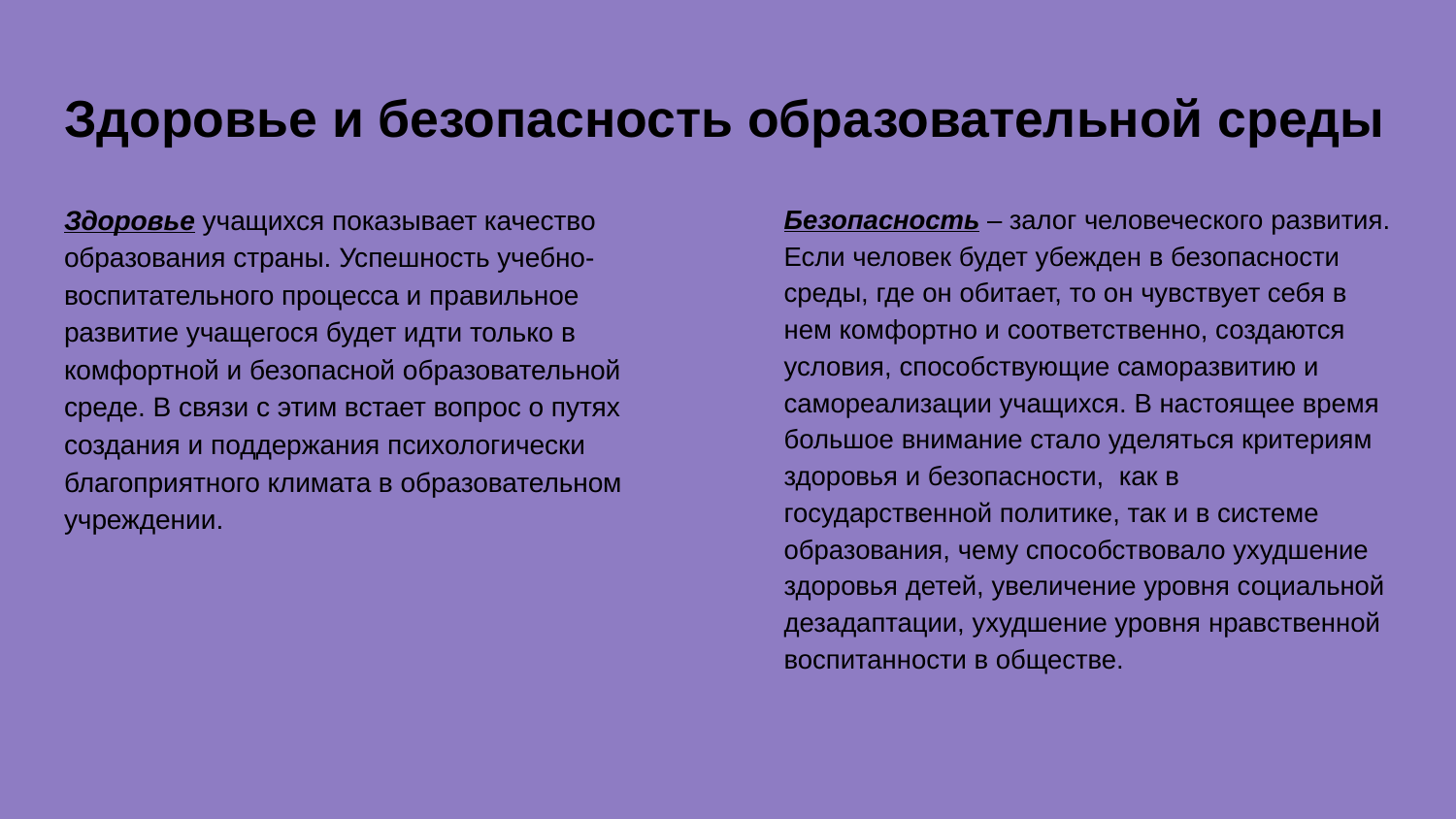

# Здоровье и безопасность образовательной среды
Здоровье учащихся показывает качество образования страны. Успешность учебно-воспитательного процесса и правильное развитие учащегося будет идти только в комфортной и безопасной образовательной среде. В связи с этим встает вопрос о путях создания и поддержания психологически благоприятного климата в образовательном учреждении.
Безопасность – залог человеческого развития. Если человек будет убежден в безопасности среды, где он обитает, то он чувствует себя в нем комфортно и соответственно, создаются условия, способствующие саморазвитию и самореализации учащихся. В настоящее время большое внимание стало уделяться критериям здоровья и безопасности,  как в государственной политике, так и в системе образования, чему способствовало ухудшение здоровья детей, увеличение уровня социальной дезадаптации, ухудшение уровня нравственной воспитанности в обществе.